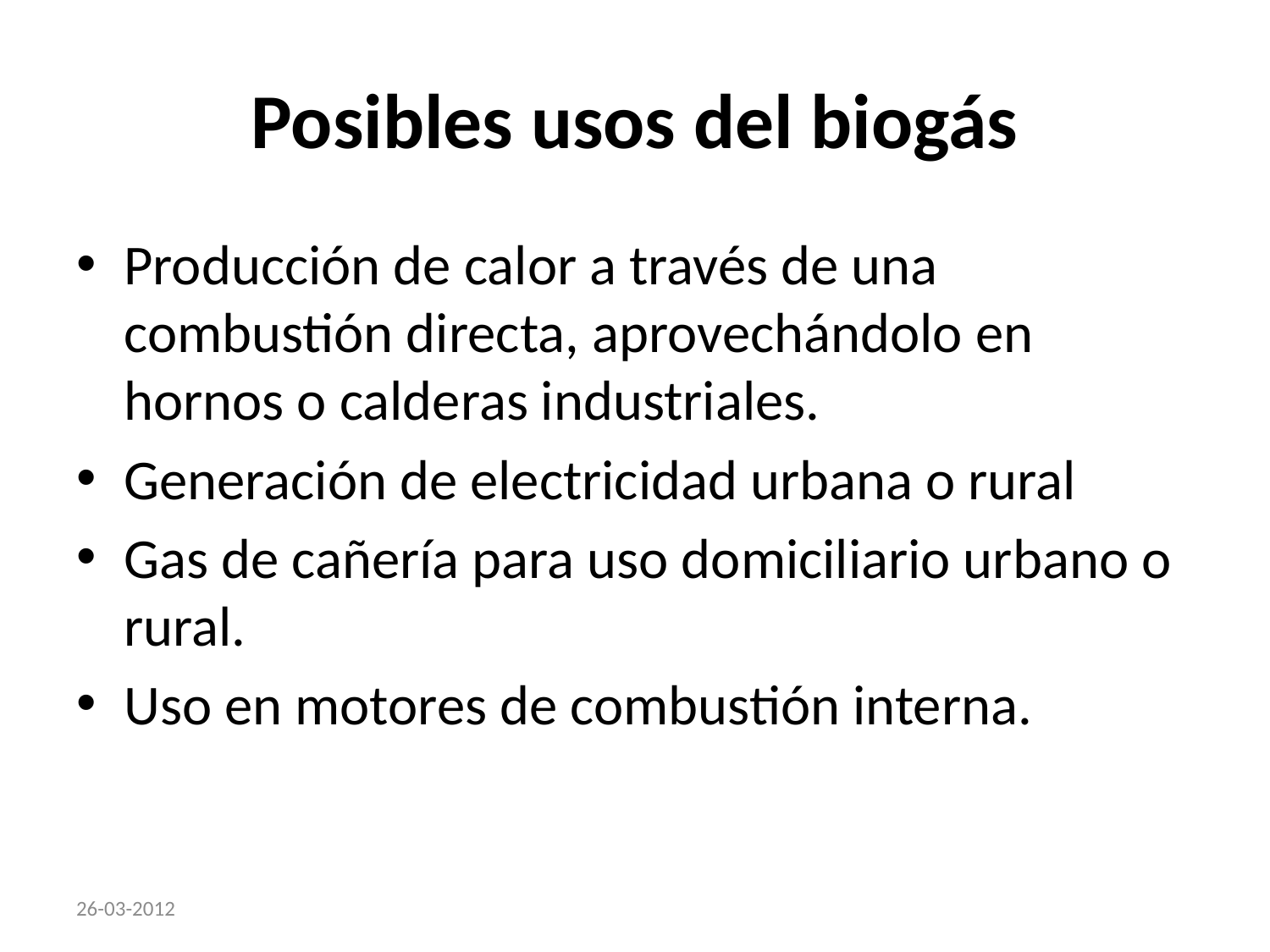

# Posibles usos del biogás
Producción de calor a través de una combustión directa, aprovechándolo en hornos o calderas industriales.
Generación de electricidad urbana o rural
Gas de cañería para uso domiciliario urbano o rural.
Uso en motores de combustión interna.
26-03-2012